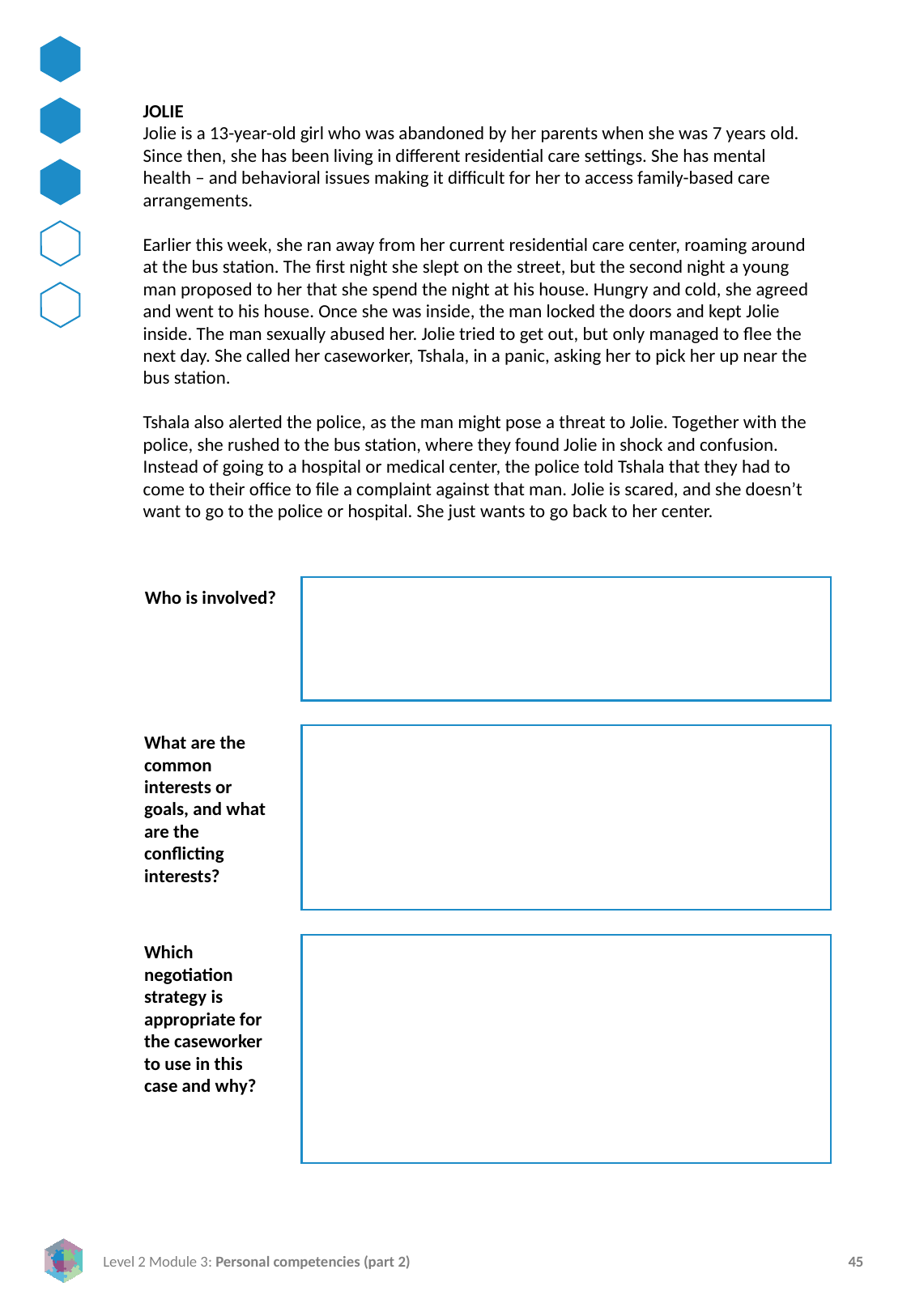

JOLIE
Jolie is a 13-year-old girl who was abandoned by her parents when she was 7 years old. Since then, she has been living in different residential care settings. She has mental health – and behavioral issues making it difficult for her to access family-based care arrangements.

Earlier this week, she ran away from her current residential care center, roaming around at the bus station. The first night she slept on the street, but the second night a young man proposed to her that she spend the night at his house. Hungry and cold, she agreed and went to his house. Once she was inside, the man locked the doors and kept Jolie inside. The man sexually abused her. Jolie tried to get out, but only managed to flee the next day. She called her caseworker, Tshala, in a panic, asking her to pick her up near the bus station.

Tshala also alerted the police, as the man might pose a threat to Jolie. Together with the police, she rushed to the bus station, where they found Jolie in shock and confusion. Instead of going to a hospital or medical center, the police told Tshala that they had to come to their office to file a complaint against that man. Jolie is scared, and she doesn’t want to go to the police or hospital. She just wants to go back to her center.

Who is involved?
What are the common interests or goals, and what are the conflicting interests?

Which negotiation strategy is appropriate for the caseworker to use in this case and why?